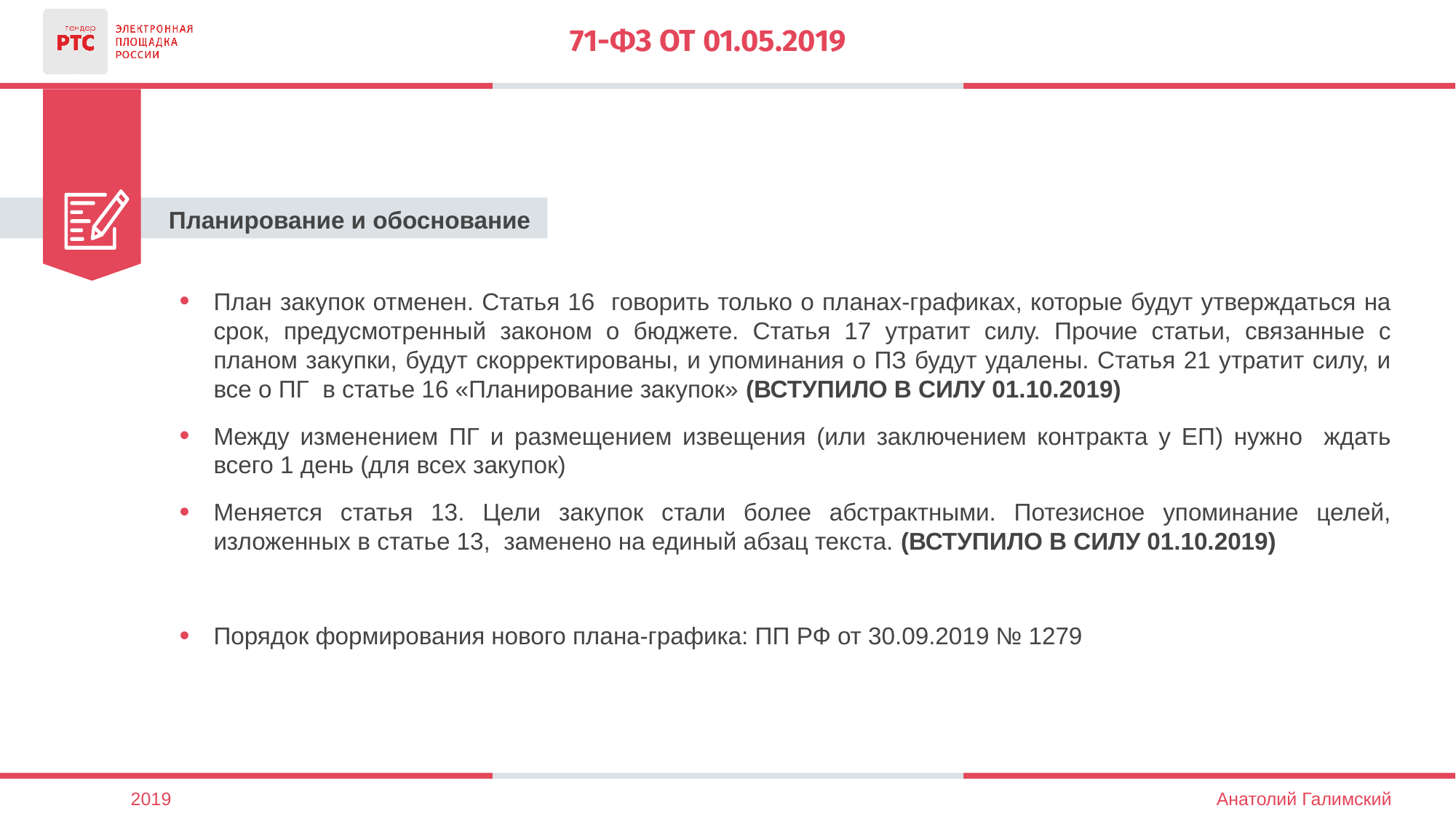

# 71-ФЗ от 01.05.2019

Планирование и обоснование
План закупок отменен. Статья 16  говорить только о планах-графиках, которые будут утверждаться на срок, предусмотренный законом о бюджете. Статья 17 утратит силу. Прочие статьи, связанные с планом закупки, будут скорректированы, и упоминания о ПЗ будут удалены. Статья 21 утратит силу, и все о ПГ  в статье 16 «Планирование закупок» (ВСТУПИЛО В СИЛУ 01.10.2019)
Между изменением ПГ и размещением извещения (или заключением контракта у ЕП) нужно  ждать всего 1 день (для всех закупок)
Меняется статья 13. Цели закупок стали более абстрактными. Потезисное упоминание целей, изложенных в статье 13,  заменено на единый абзац текста. (ВСТУПИЛО В СИЛУ 01.10.2019)

Порядок формирования нового плана-графика: ПП РФ от 30.09.2019 № 1279
2019
Анатолий Галимский